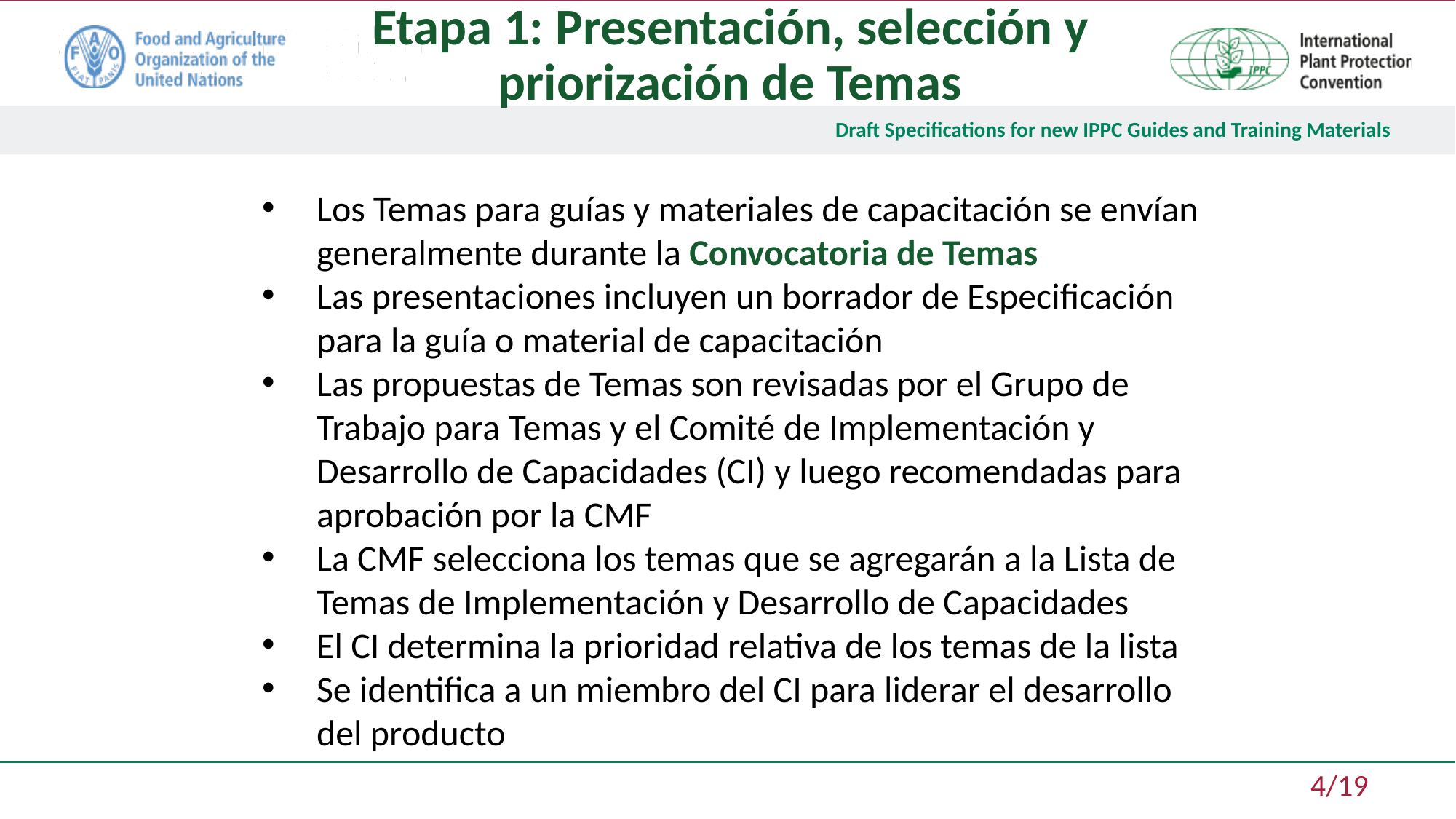

Etapa 1: Presentación, selección y priorización de Temas
Los Temas para guías y materiales de capacitación se envían generalmente durante la Convocatoria de Temas
Las presentaciones incluyen un borrador de Especificación para la guía o material de capacitación
Las propuestas de Temas son revisadas por el Grupo de Trabajo para Temas y el Comité de Implementación y Desarrollo de Capacidades (CI) y luego recomendadas para aprobación por la CMF
La CMF selecciona los temas que se agregarán a la Lista de Temas de Implementación y Desarrollo de Capacidades
El CI determina la prioridad relativa de los temas de la lista
Se identifica a un miembro del CI para liderar el desarrollo del producto